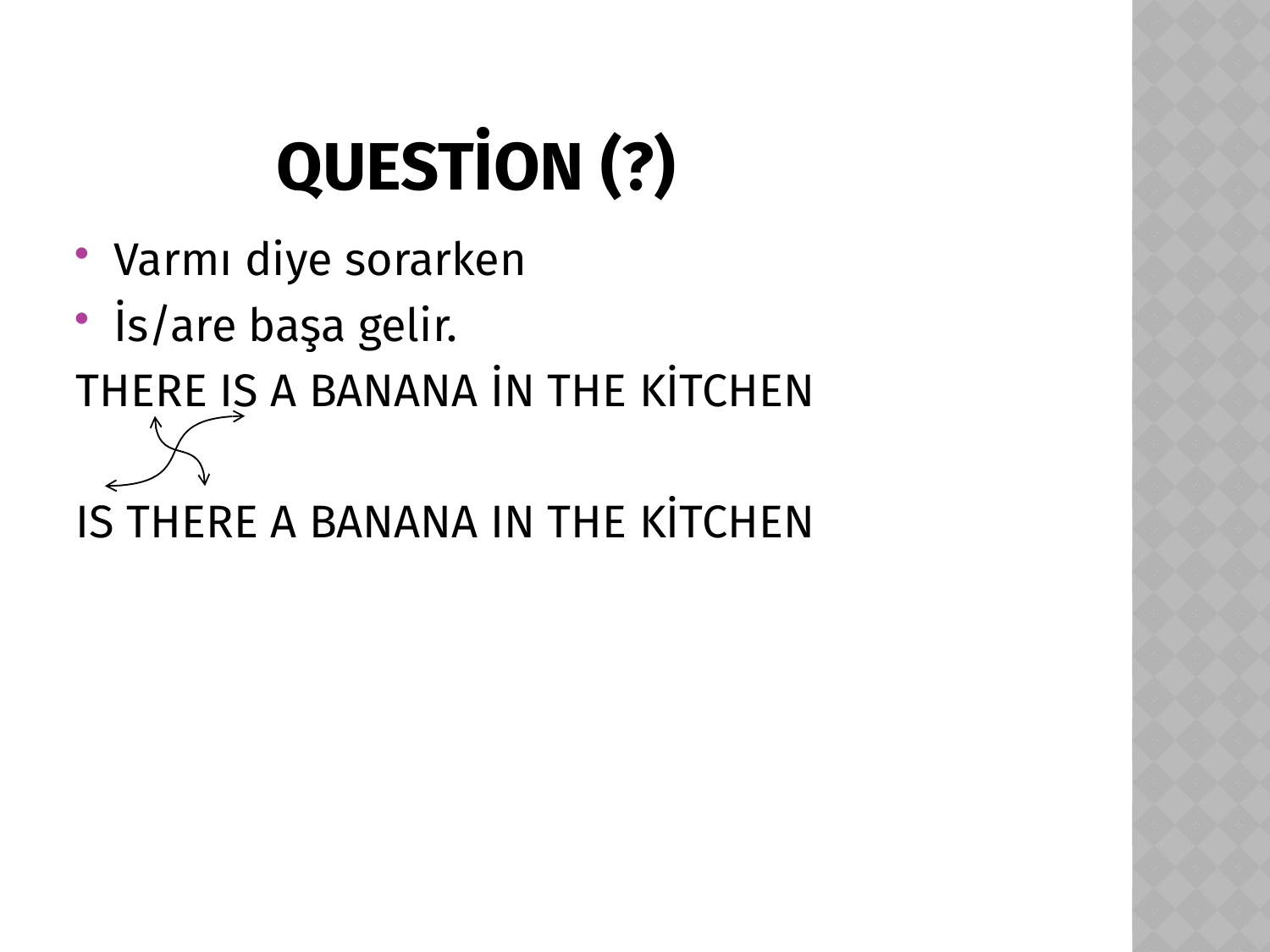

# QUESTİON (?)
Varmı diye sorarken
İs/are başa gelir.
THERE IS A BANANA İN THE KİTCHEN

IS THERE A BANANA IN THE KİTCHEN